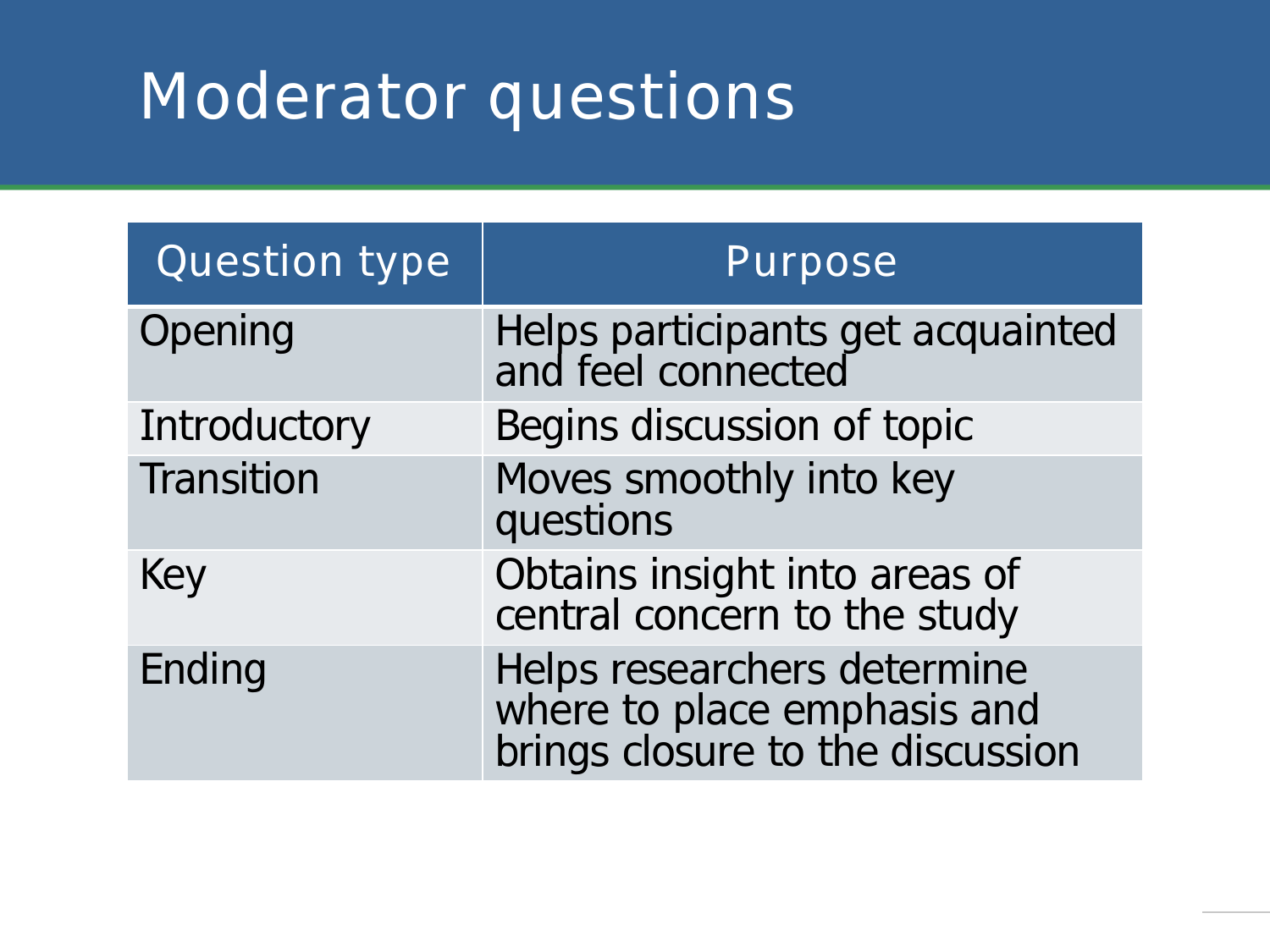

# Moderator questions
| Question type | Purpose |
| --- | --- |
| Opening | Helps participants get acquainted and feel connected |
| Introductory | Begins discussion of topic |
| Transition | Moves smoothly into key questions |
| Key | Obtains insight into areas of central concern to the study |
| Ending | Helps researchers determine where to place emphasis and brings closure to the discussion |
26